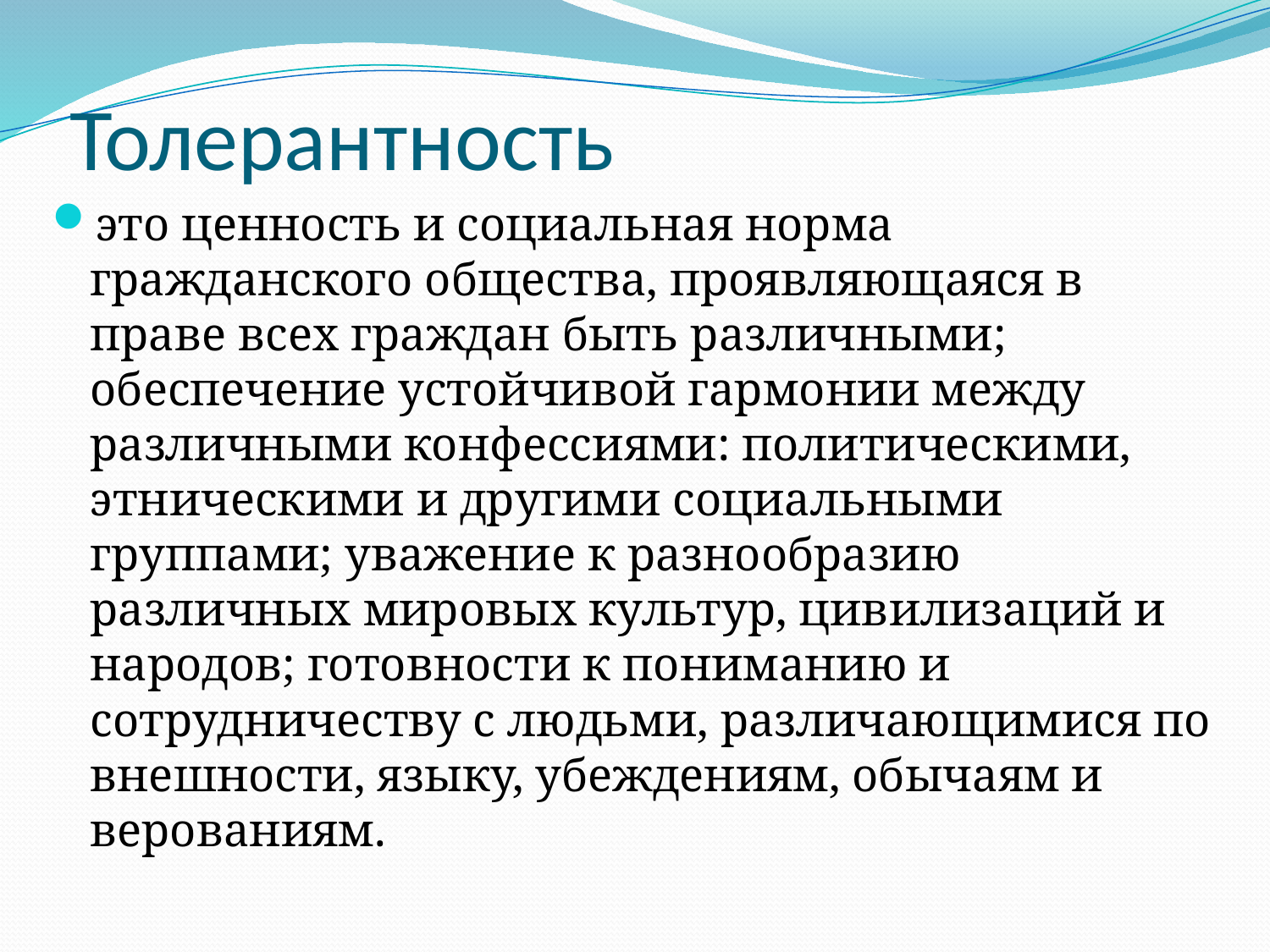

# Толерантность
это ценность и социальная норма гражданского общества, проявляющаяся в праве всех граждан быть различными; обеспечение устойчивой гармонии между различными конфессиями: политическими, этническими и другими социальными группами; уважение к разнообразию различных мировых культур, цивилизаций и народов; готовности к пониманию и сотрудничеству с людьми, различающимися по внешности, языку, убеждениям, обычаям и верованиям.